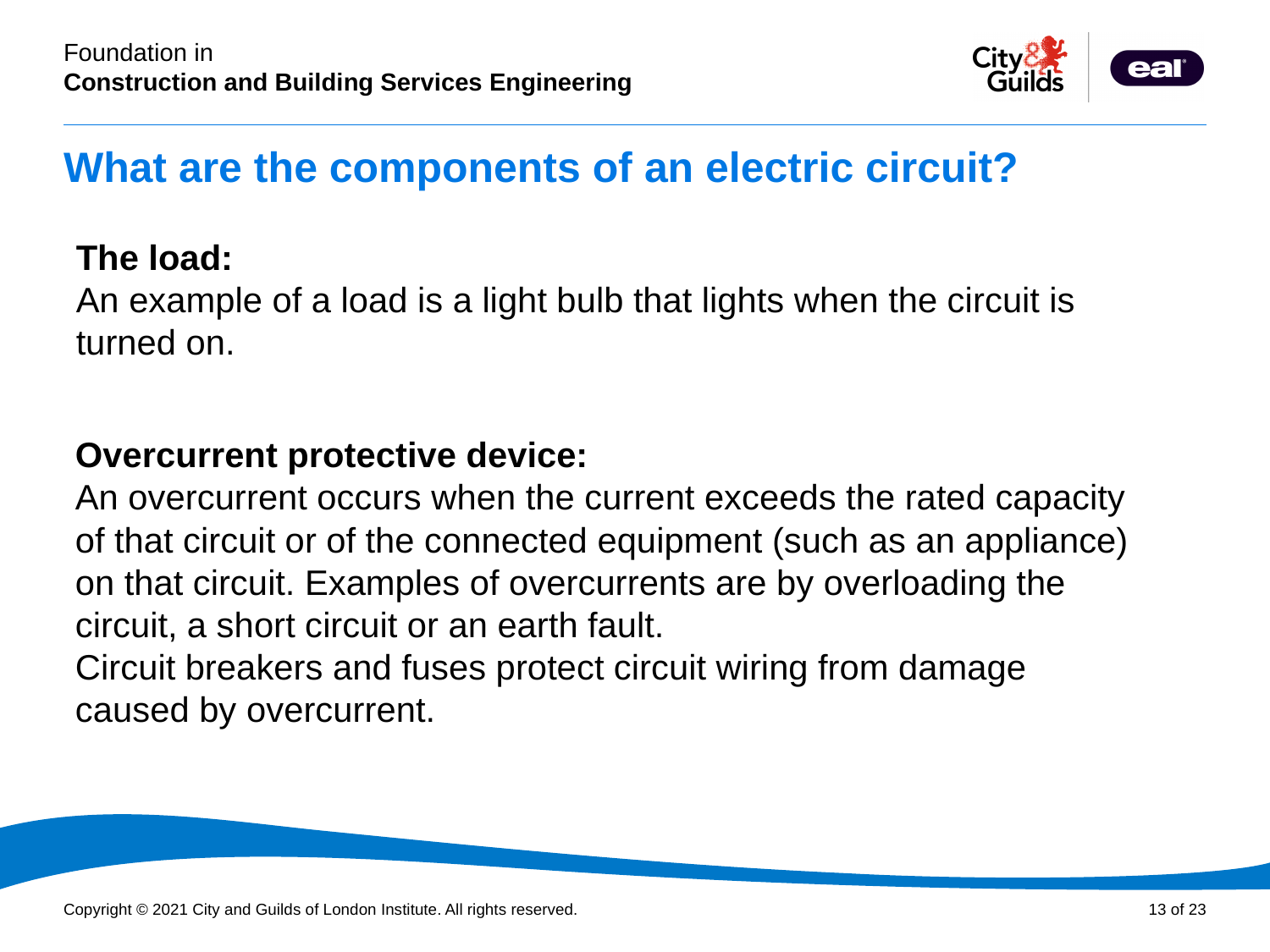

# What are the components of an electric circuit?
The load:
An example of a load is a light bulb that lights when the circuit is turned on.
Overcurrent protective device:
An overcurrent occurs when the current exceeds the rated capacity of that circuit or of the connected equipment (such as an appliance) on that circuit. Examples of overcurrents are by overloading the circuit, a short circuit or an earth fault.
Circuit breakers and fuses protect circuit wiring from damage caused by overcurrent.